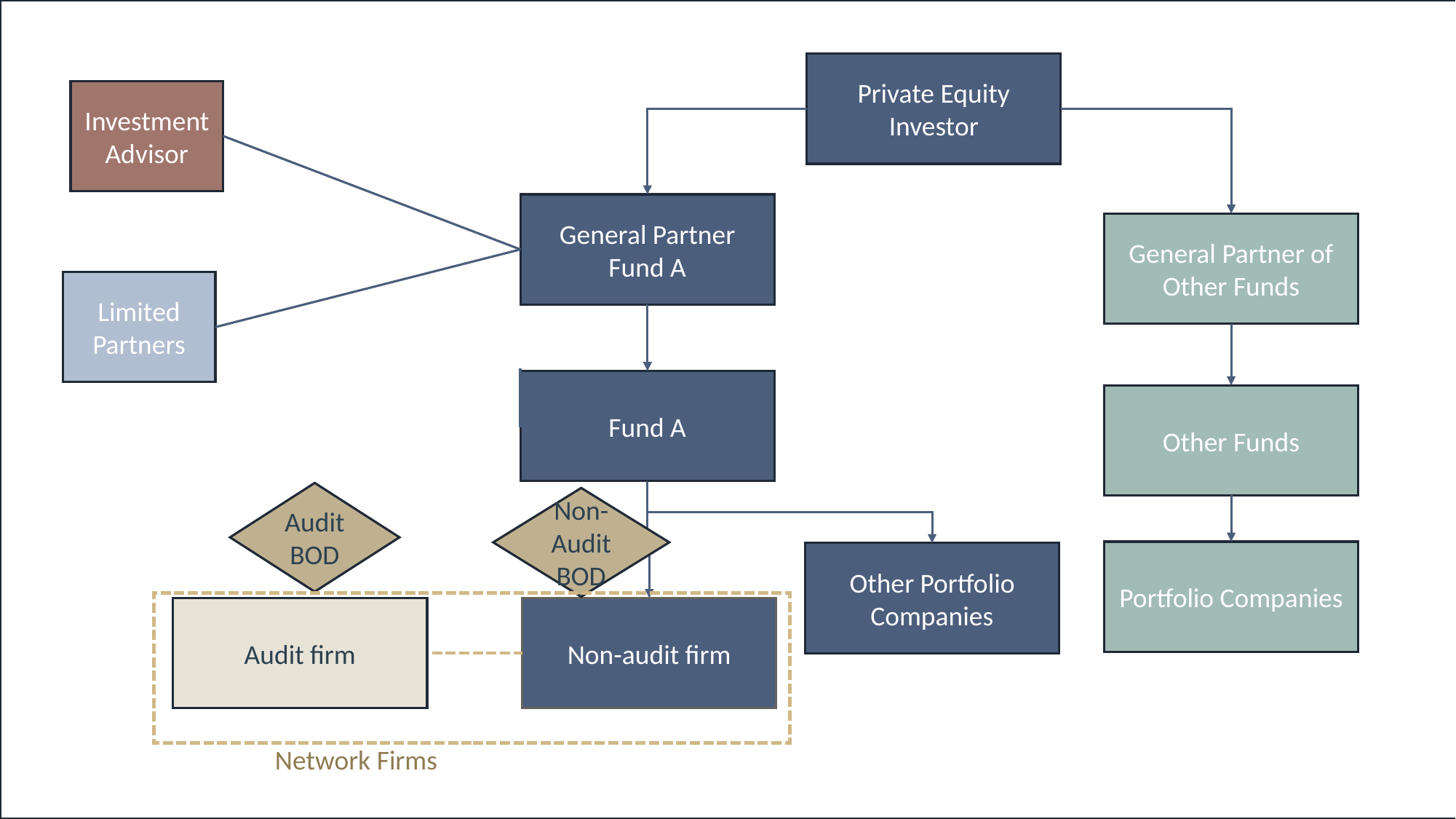

Private Equity Investor
Investment Advisor
General Partner Fund A
General Partner of Other Funds
Limited Partners
Fund A
Other Funds
Audit BOD
Non-Audit BOD
Portfolio Companies
Other Portfolio Companies

Audit firm
Non-audit firm
Network Firms